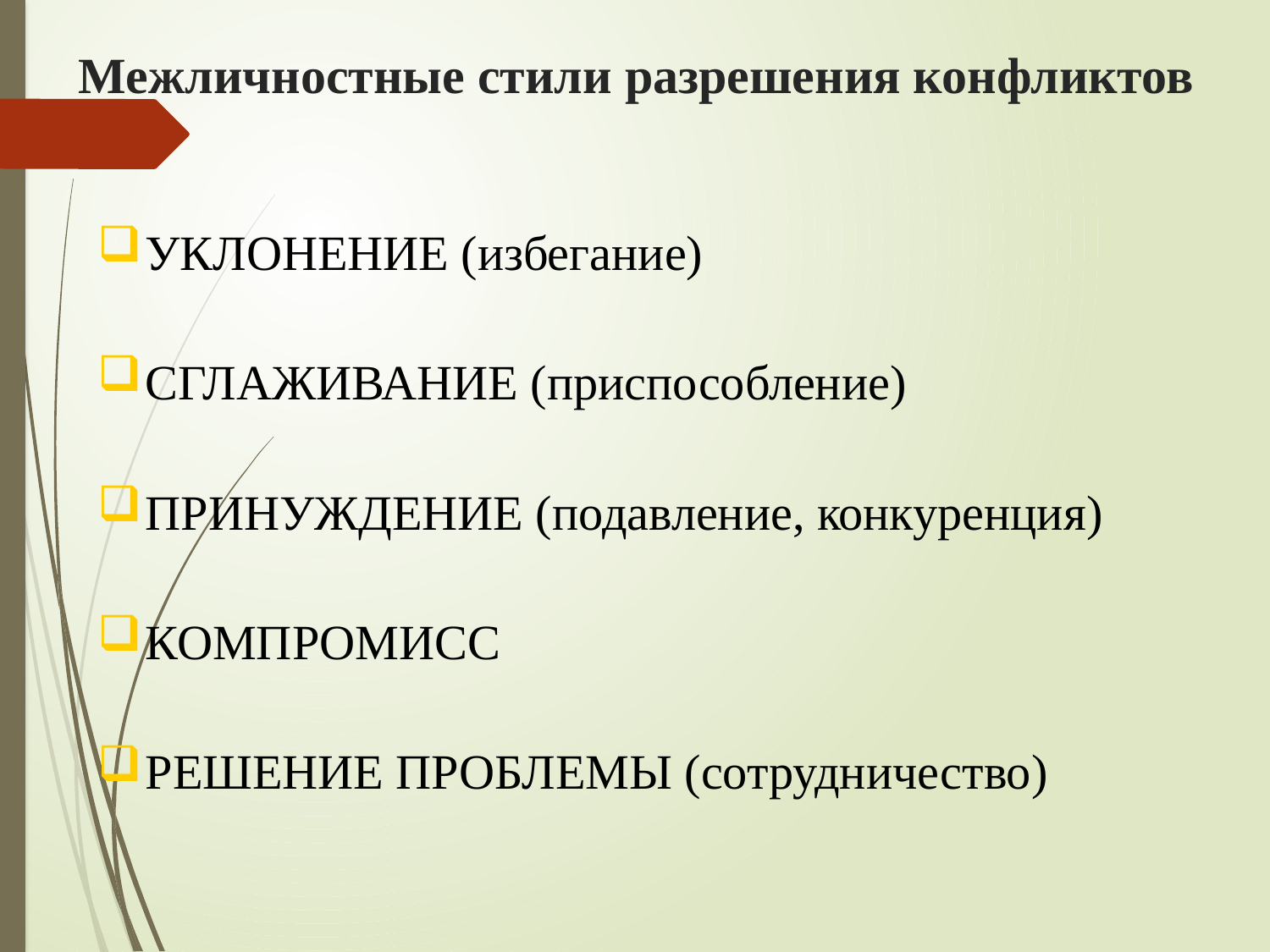

# Межличностные стили разрешения конфликтов
УКЛОНЕНИЕ (избегание)

СГЛАЖИВАНИЕ (приспособление)

ПРИНУЖДЕНИЕ (подавление, конкуренция)

КОМПРОМИСС

РЕШЕНИЕ ПРОБЛЕМЫ (сотрудничество)